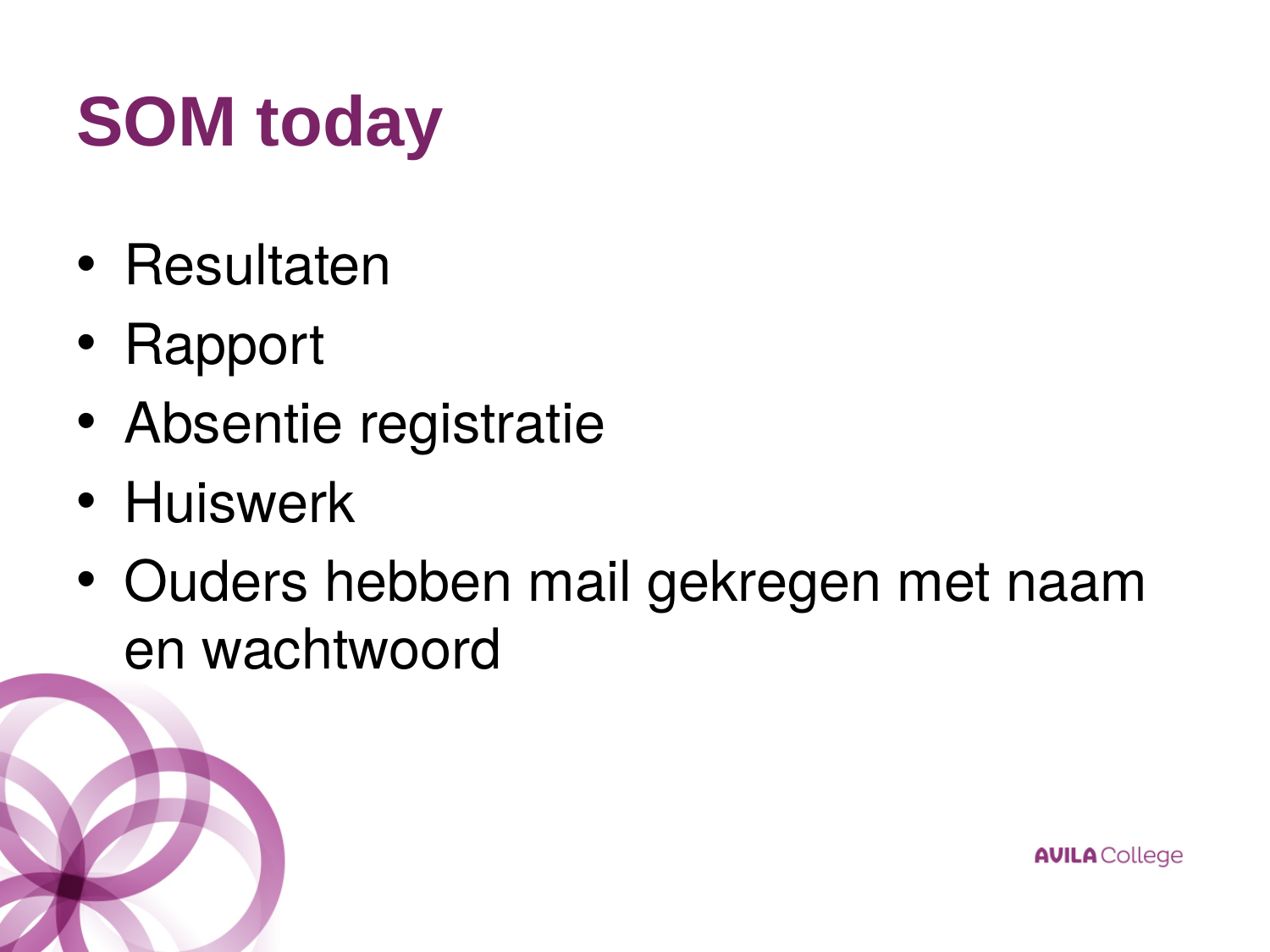

# SOM today
Resultaten
Rapport
Absentie registratie
Huiswerk
Ouders hebben mail gekregen met naam en wachtwoord